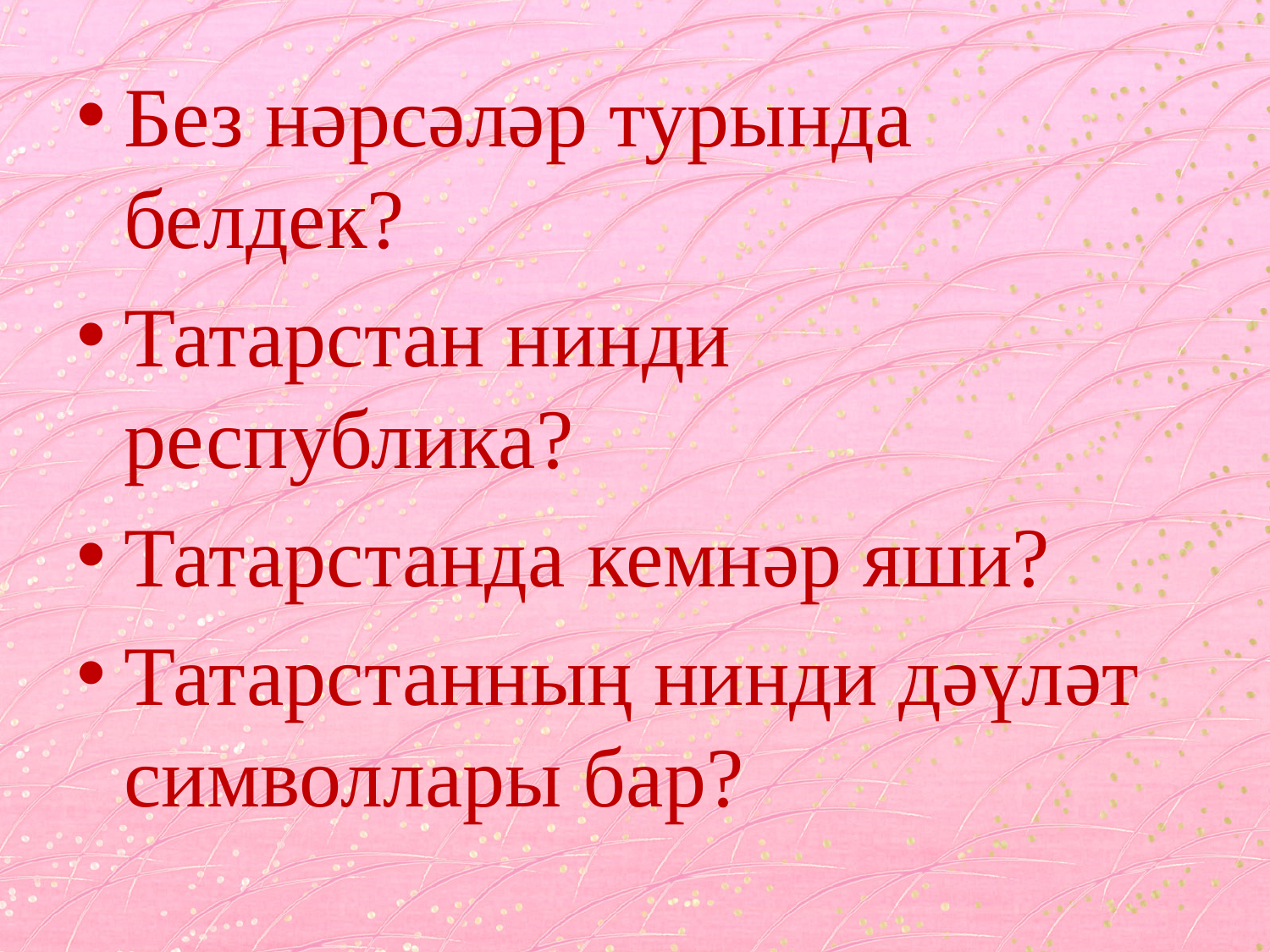

Без нәрсәләр турында белдек?
Татарстан нинди республика?
Татарстанда кемнәр яши?
Татарстанның нинди дәүләт символлары бар?